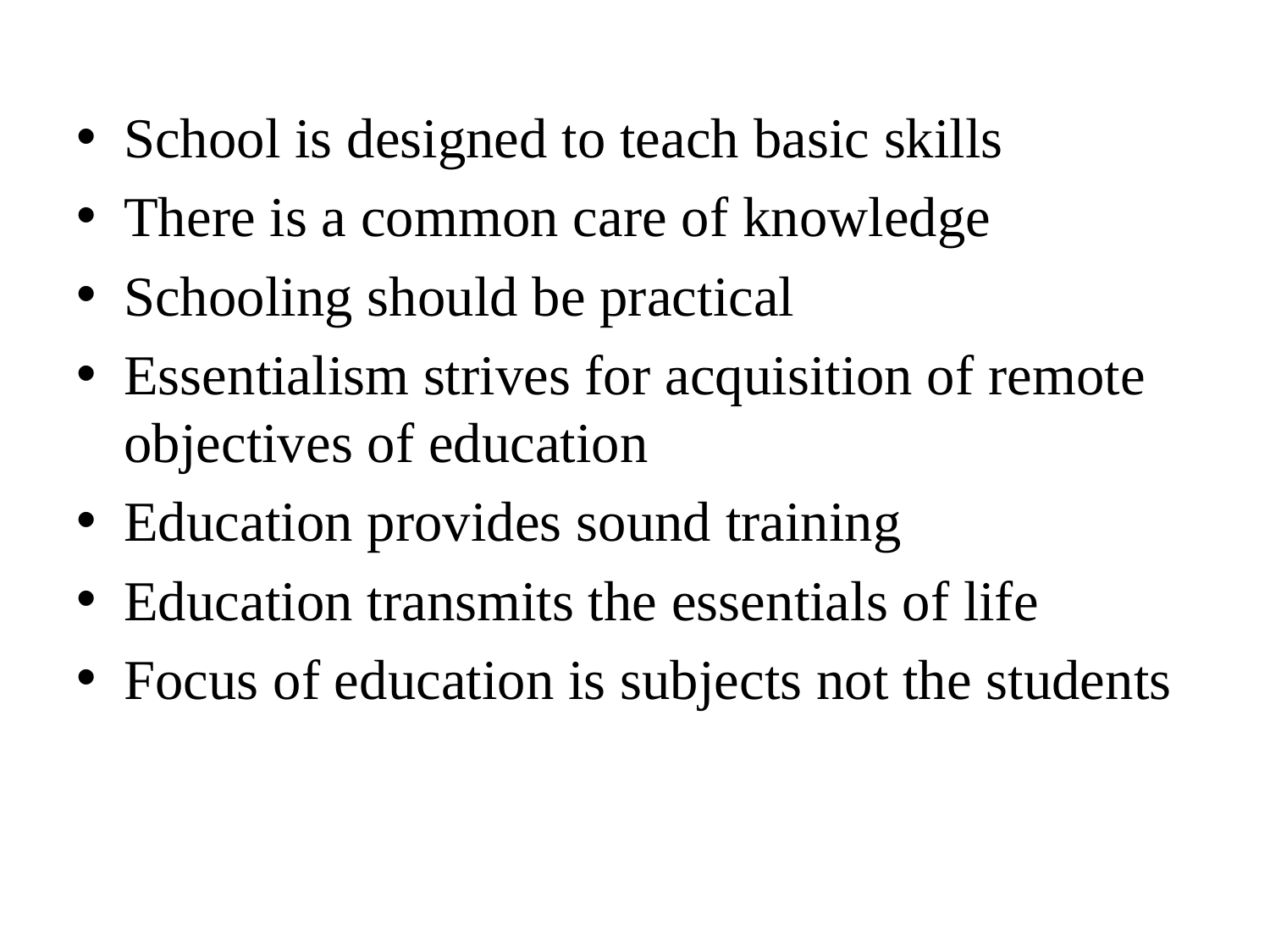

School is designed to teach basic skills
There is a common care of knowledge
Schooling should be practical
Essentialism strives for acquisition of remote objectives of education
Education provides sound training
Education transmits the essentials of life
Focus of education is subjects not the students